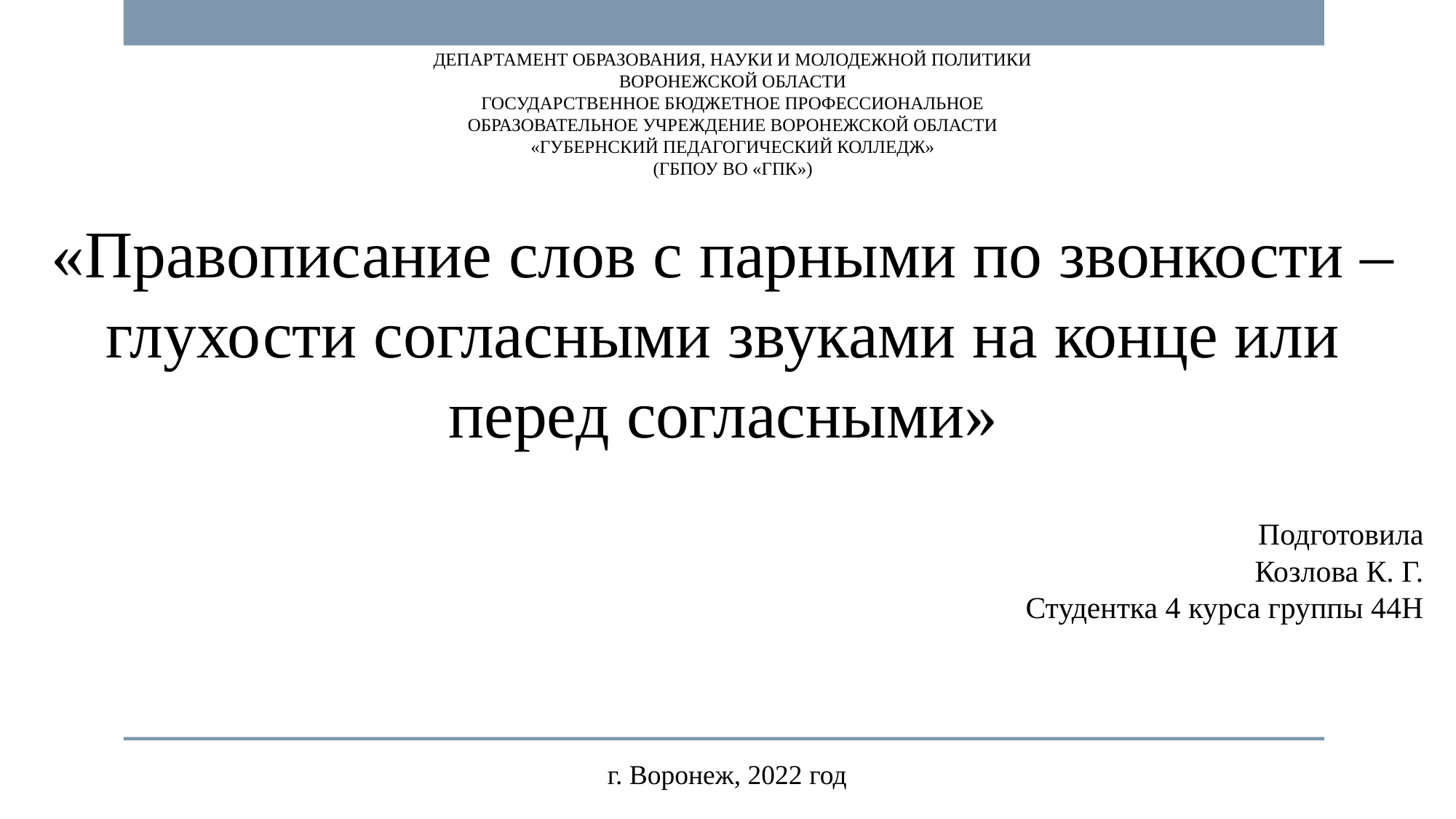

ДЕПАРТАМЕНТ ОБРАЗОВАНИЯ, НАУКИ И МОЛОДЕЖНОЙ ПОЛИТИКИ
ВОРОНЕЖСКОЙ ОБЛАСТИ
ГОСУДАРСТВЕННОЕ БЮДЖЕТНОЕ ПРОФЕССИОНАЛЬНОЕ
ОБРАЗОВАТЕЛЬНОЕ УЧРЕЖДЕНИЕ ВОРОНЕЖСКОЙ ОБЛАСТИ
«ГУБЕРНСКИЙ ПЕДАГОГИЧЕСКИЙ КОЛЛЕДЖ»
(ГБПОУ ВО «ГПК»)
«Правописание слов с парными по звонкости – глухости согласными звуками на конце или перед согласными»
Подготовила
Козлова К. Г.
Студентка 4 курса группы 44Н

г. Воронеж, 2022 год